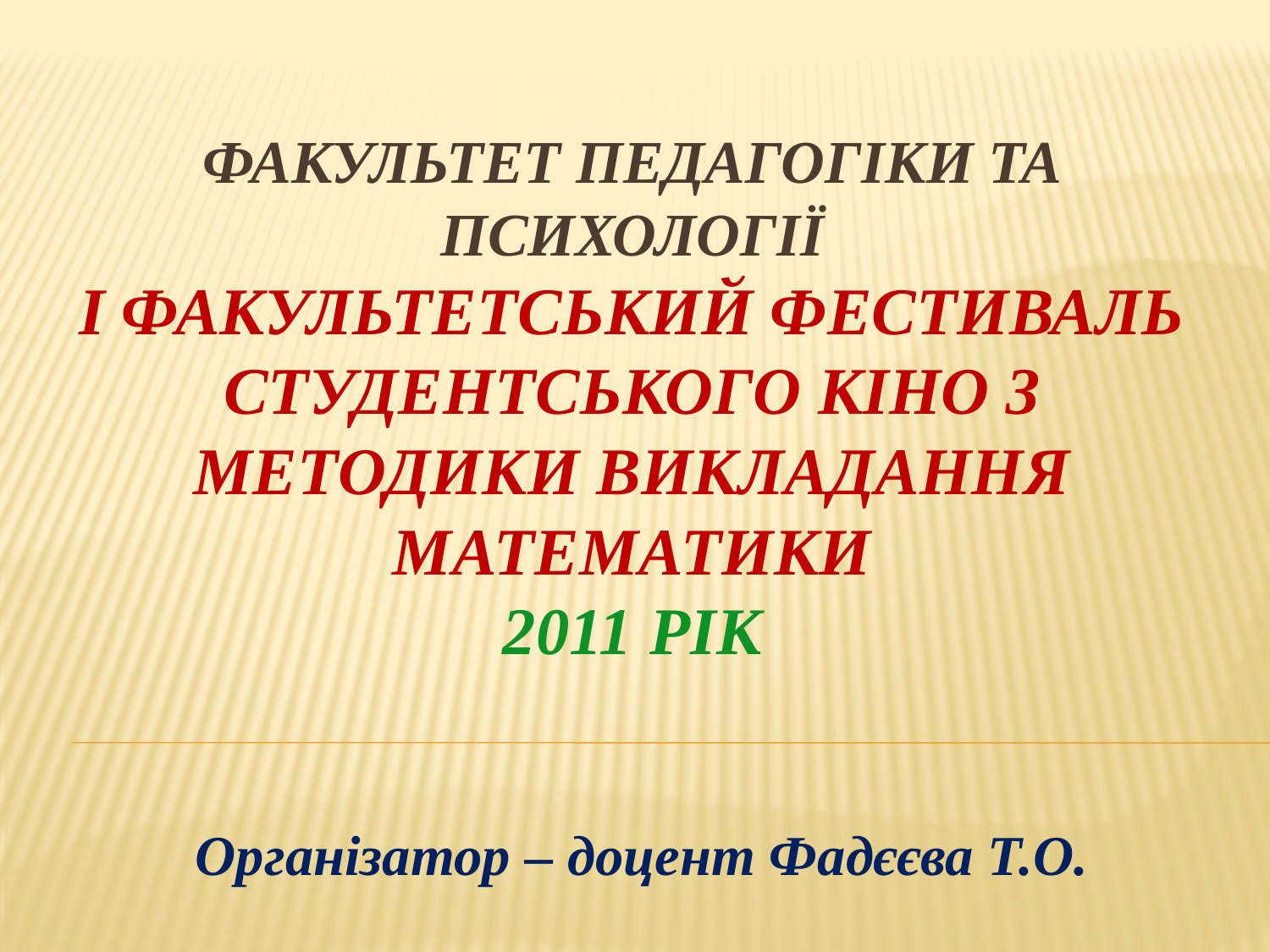

# Факультет педагогіки та психології І факультетський фестиваль студентського кіно з методики викладання математики 2011 рік
Організатор – доцент Фадєєва Т.О.